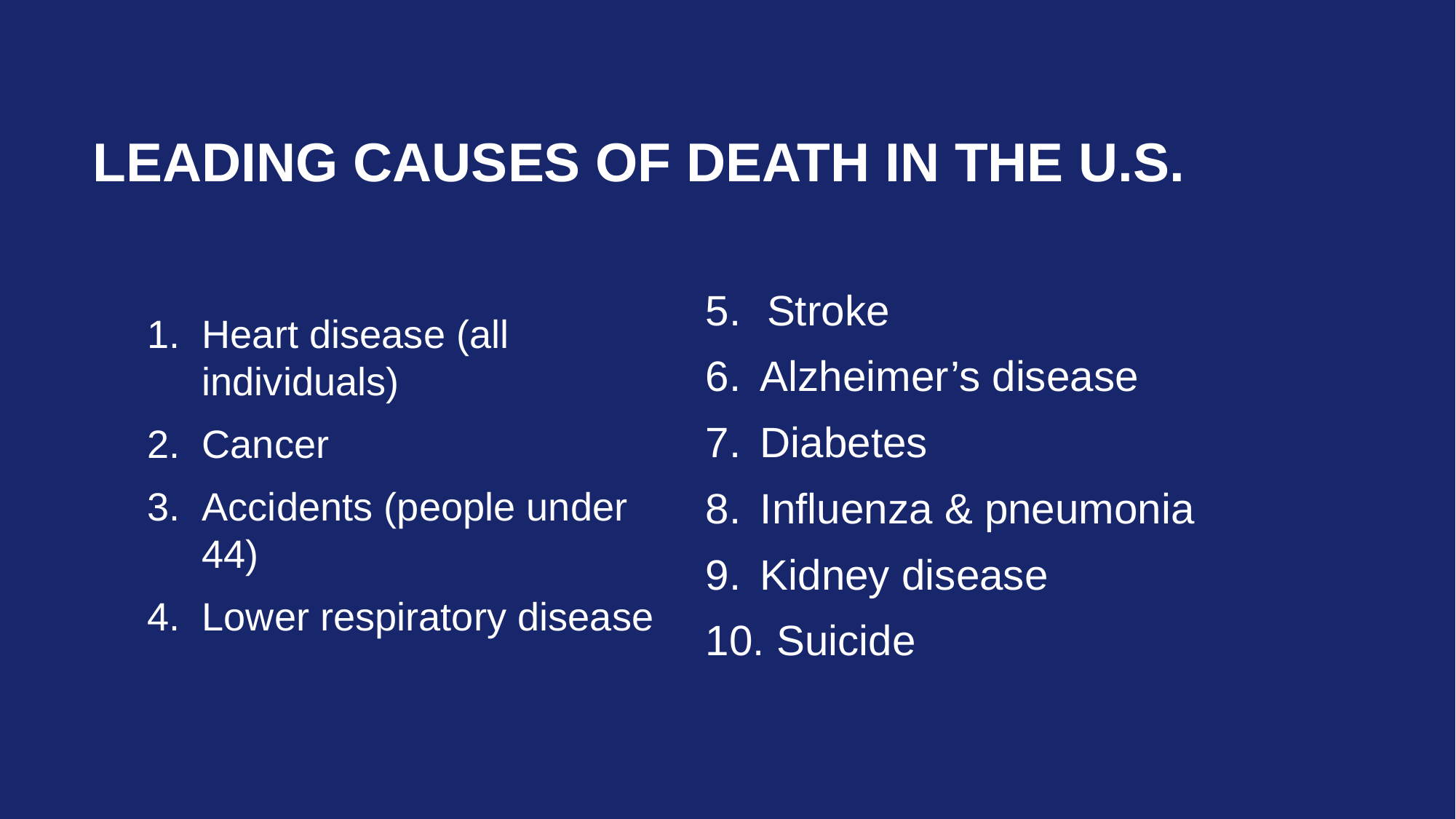

# Leading Causes of death in the U.S.
Heart disease (all individuals)
Cancer
Accidents (people under 44)
Lower respiratory disease
Stroke
Alzheimer’s disease
Diabetes
Influenza & pneumonia
Kidney disease
 Suicide